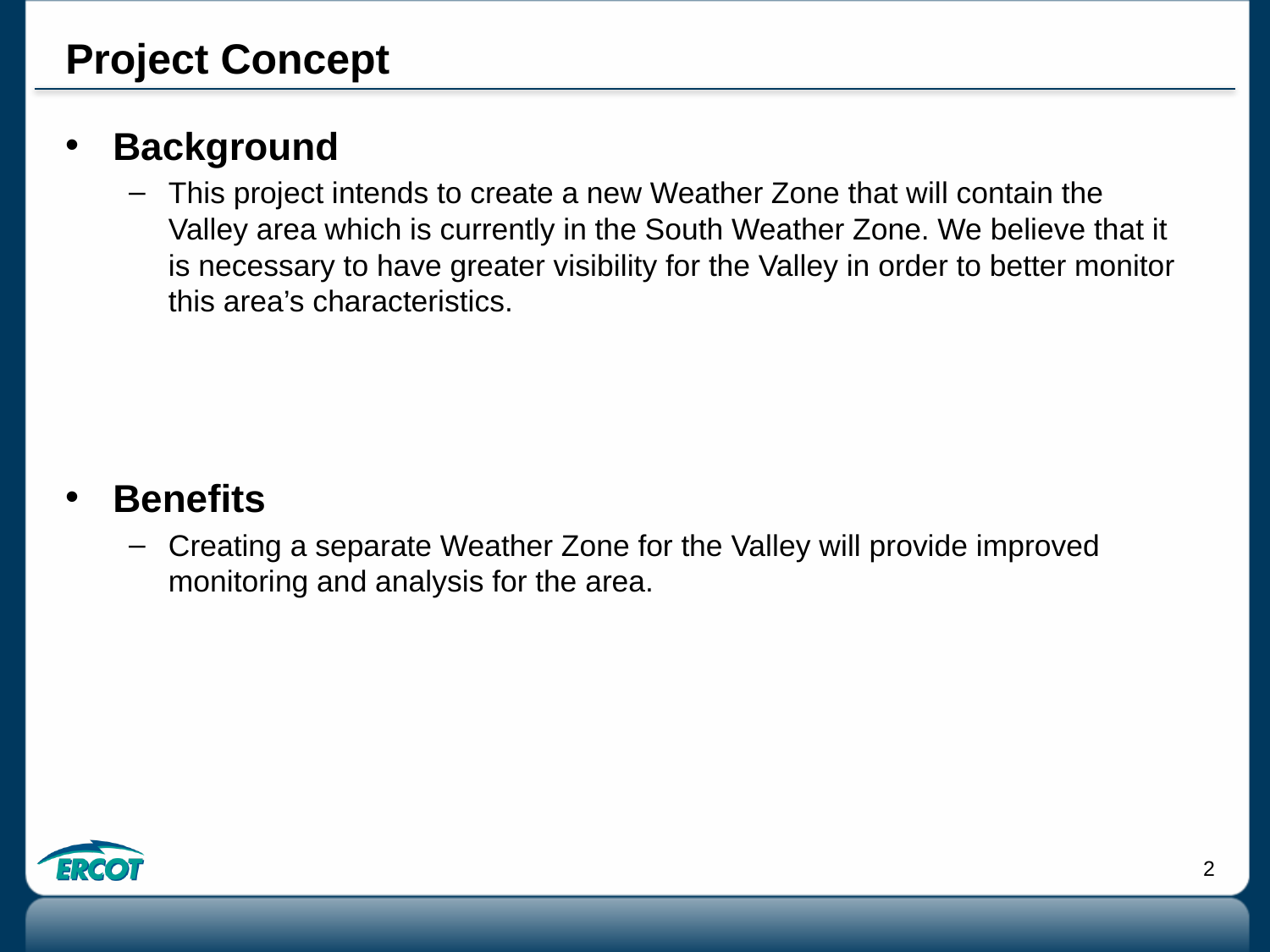

# Project Concept
Background
This project intends to create a new Weather Zone that will contain the Valley area which is currently in the South Weather Zone. We believe that it is necessary to have greater visibility for the Valley in order to better monitor this area’s characteristics.

Benefits
Creating a separate Weather Zone for the Valley will provide improved monitoring and analysis for the area.